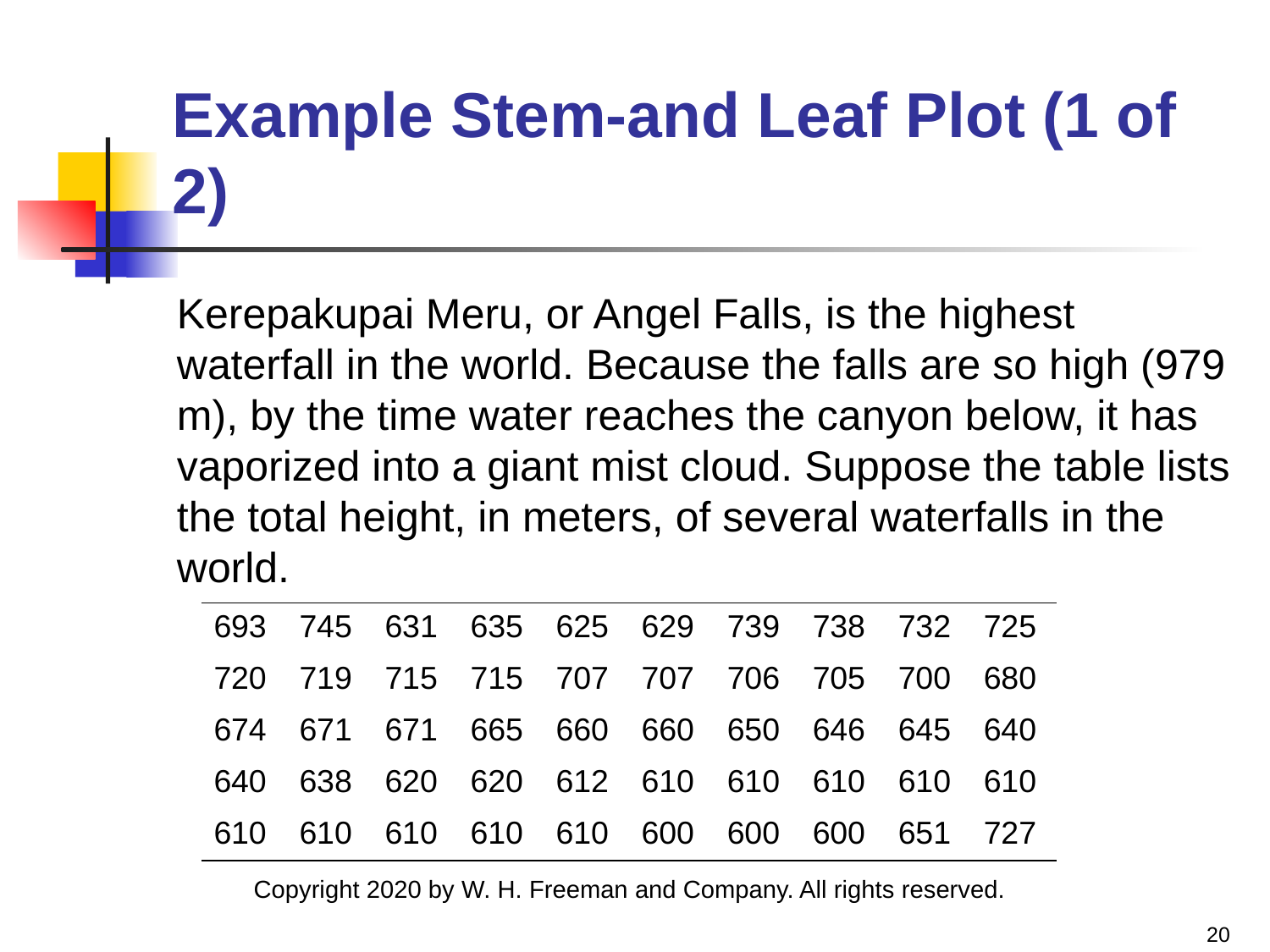

# Example Stem-and Leaf Plot (1 of 2)
Kerepakupai Meru, or Angel Falls, is the highest waterfall in the world. Because the falls are so high (979 m), by the time water reaches the canyon below, it has vaporized into a giant mist cloud. Suppose the table lists the total height, in meters, of several waterfalls in the world.
| 693 | 745 | 631 | 635 | 625 | 629 | 739 | 738 | 732 | 725 |
| --- | --- | --- | --- | --- | --- | --- | --- | --- | --- |
| 720 | 719 | 715 | 715 | 707 | 707 | 706 | 705 | 700 | 680 |
| 674 | 671 | 671 | 665 | 660 | 660 | 650 | 646 | 645 | 640 |
| 640 | 638 | 620 | 620 | 612 | 610 | 610 | 610 | 610 | 610 |
| 610 | 610 | 610 | 610 | 610 | 600 | 600 | 600 | 651 | 727 |